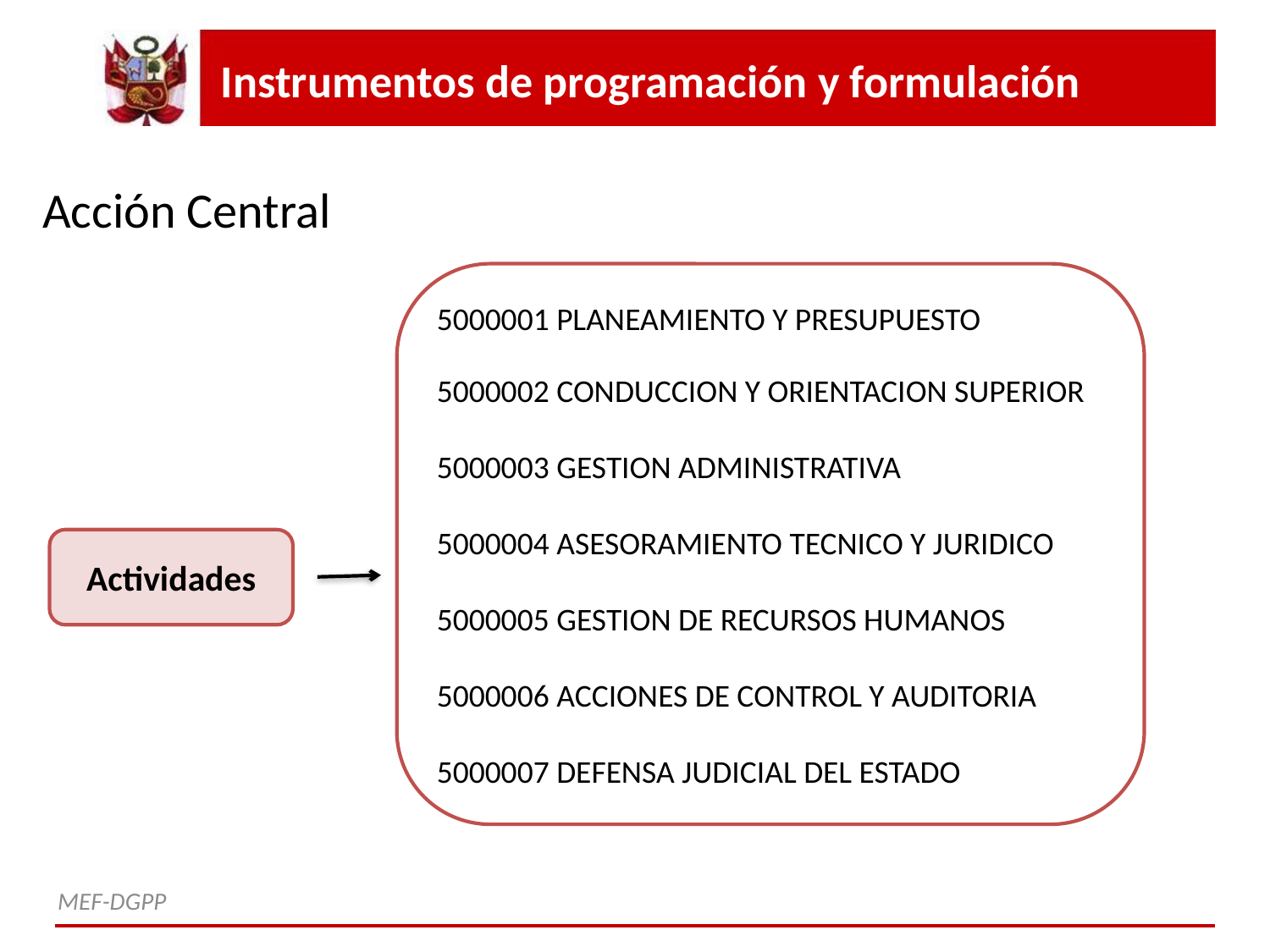

Instrumentos de programación y formulación
Acción Central
5000001 PLANEAMIENTO Y PRESUPUESTO

5000002 CONDUCCION Y ORIENTACION SUPERIOR

5000003 GESTION ADMINISTRATIVA

5000004 ASESORAMIENTO TECNICO Y JURIDICO

5000005 GESTION DE RECURSOS HUMANOS

5000006 ACCIONES DE CONTROL Y AUDITORIA

5000007 DEFENSA JUDICIAL DEL ESTADO
Actividades
MEF-DGPP